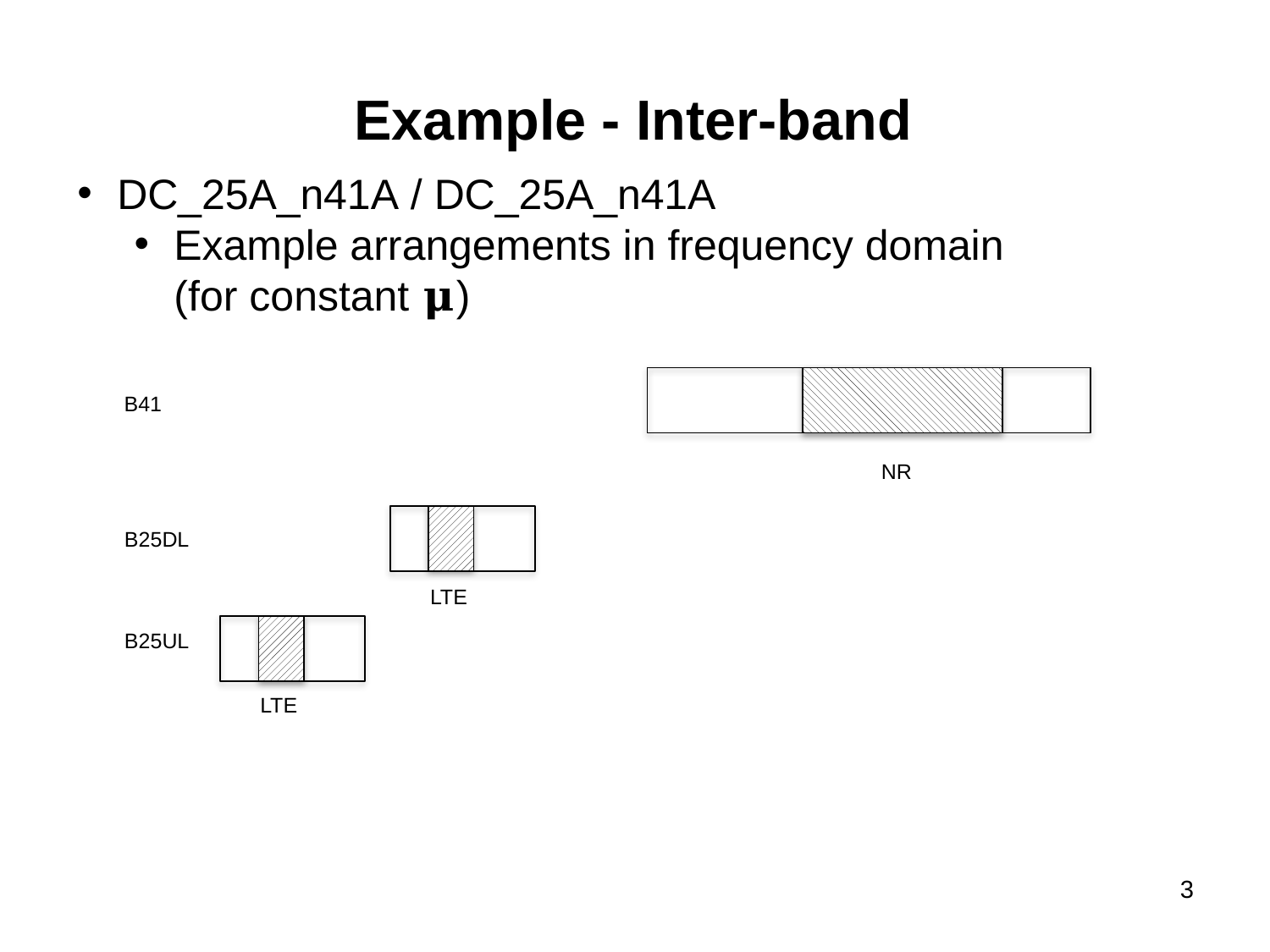

# Example - Inter-band
DC_25A_n41A / DC_25A_n41A
Example arrangements in frequency domain
(for constant 𝛍)

B41
NR

B25DL
LTE

B25UL
LTE
3